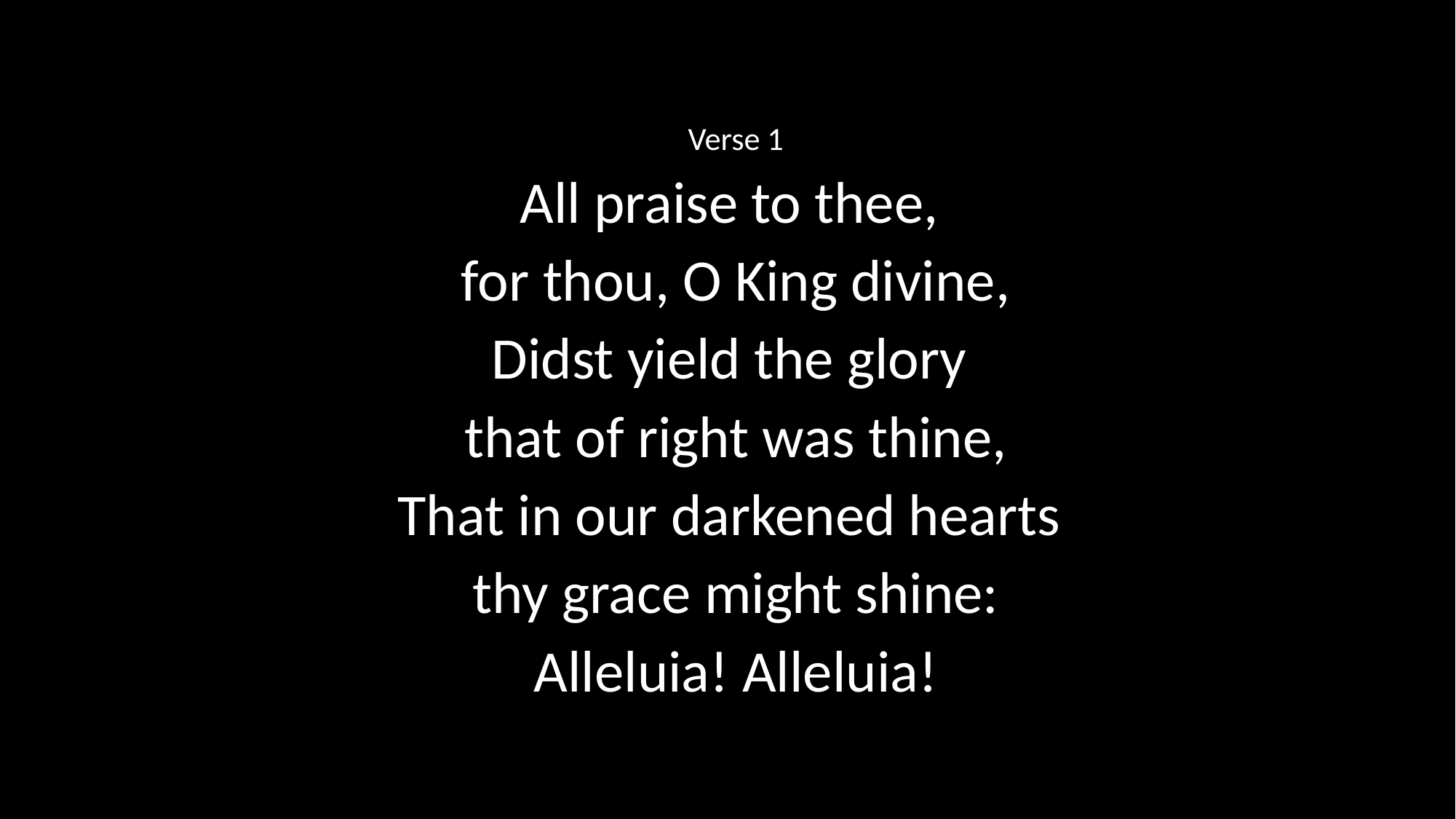

Verse 1
All praise to thee,
for thou, O King divine,
Didst yield the glory
that of right was thine,
That in our darkened hearts
thy grace might shine:
Alleluia! Alleluia!